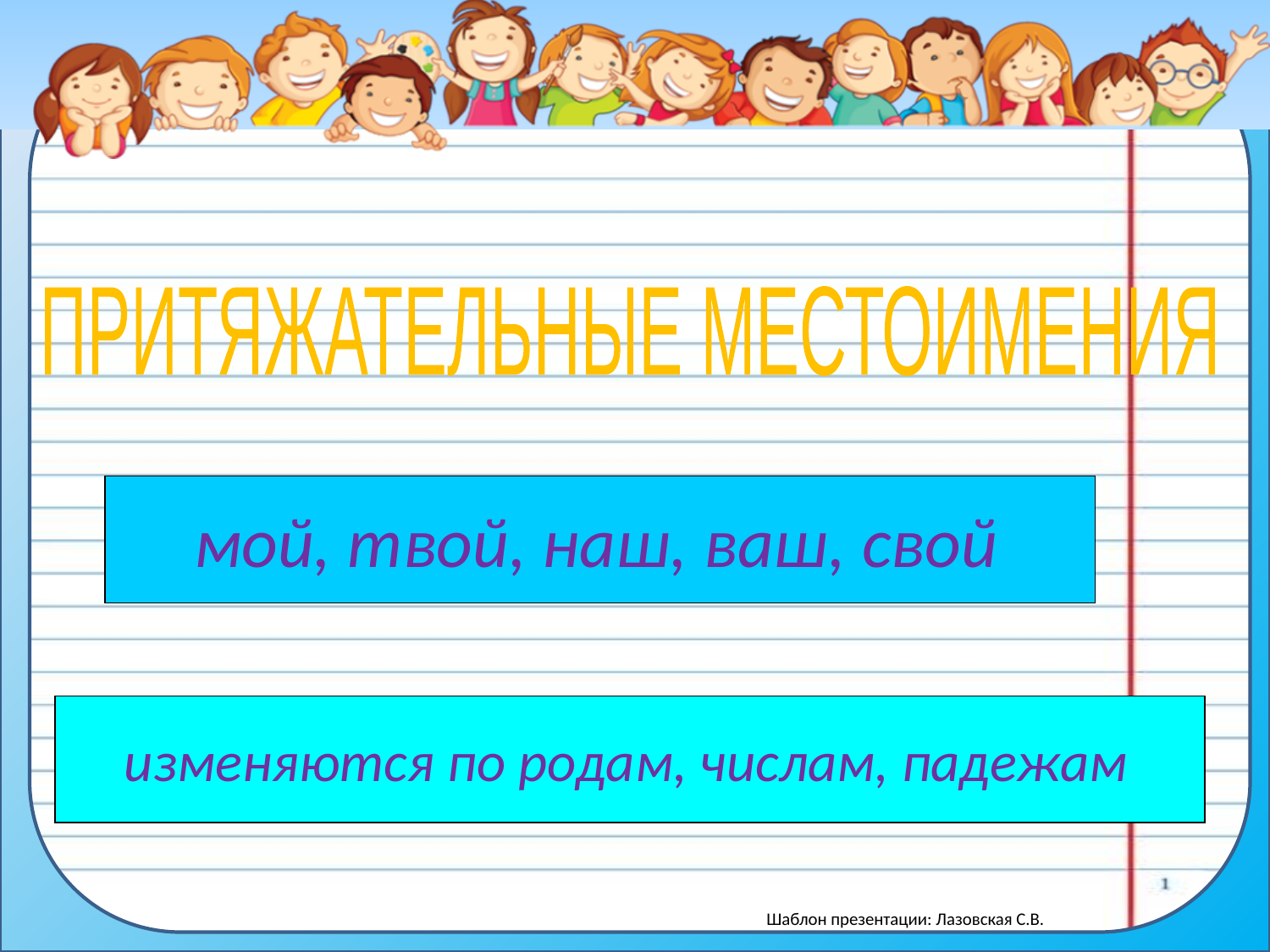

ПРИТЯЖАТЕЛЬНЫЕ МЕСТОИМЕНИЯ
мой, твой, наш, ваш, свой
изменяются по родам, числам, падежам